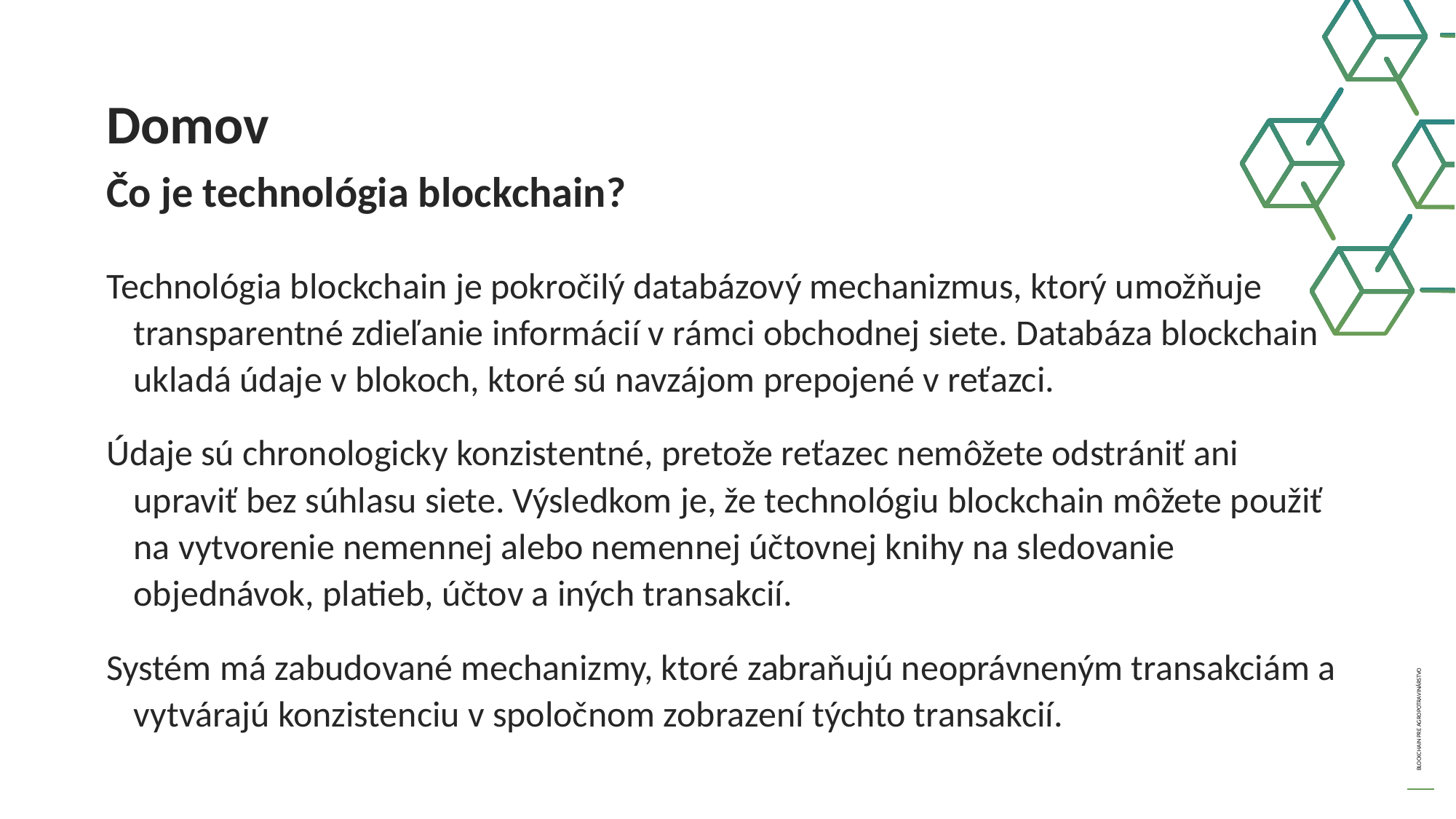

Domov
Čo je technológia blockchain?
Technológia blockchain je pokročilý databázový mechanizmus, ktorý umožňuje transparentné zdieľanie informácií v rámci obchodnej siete. Databáza blockchain ukladá údaje v blokoch, ktoré sú navzájom prepojené v reťazci.
Údaje sú chronologicky konzistentné, pretože reťazec nemôžete odstrániť ani upraviť bez súhlasu siete. Výsledkom je, že technológiu blockchain môžete použiť na vytvorenie nemennej alebo nemennej účtovnej knihy na sledovanie objednávok, platieb, účtov a iných transakcií.
Systém má zabudované mechanizmy, ktoré zabraňujú neoprávneným transakciám a vytvárajú konzistenciu v spoločnom zobrazení týchto transakcií.